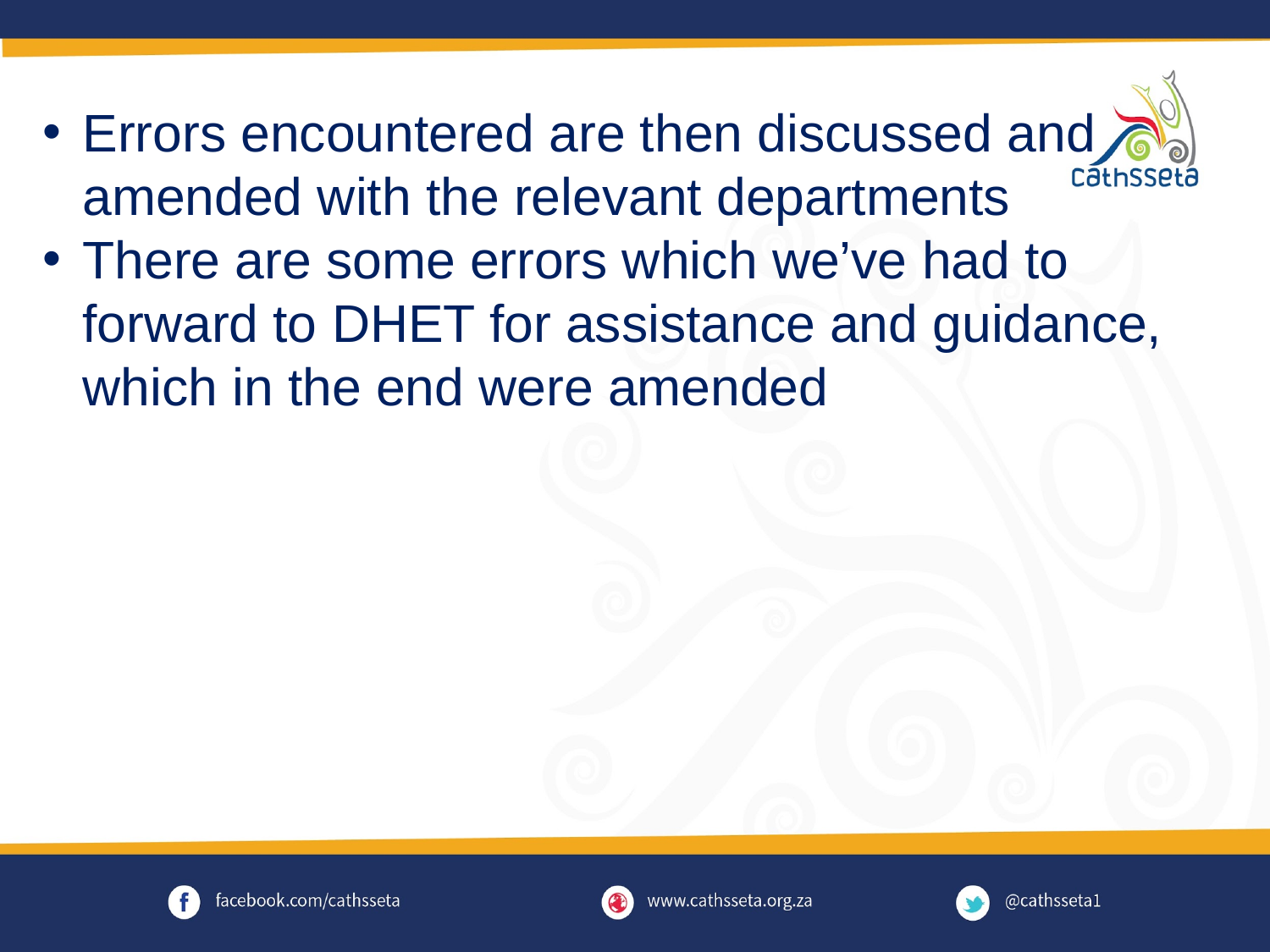

Errors encountered are then discussed and amended with the relevant departments
There are some errors which we’ve had to forward to DHET for assistance and guidance, which in the end were amended